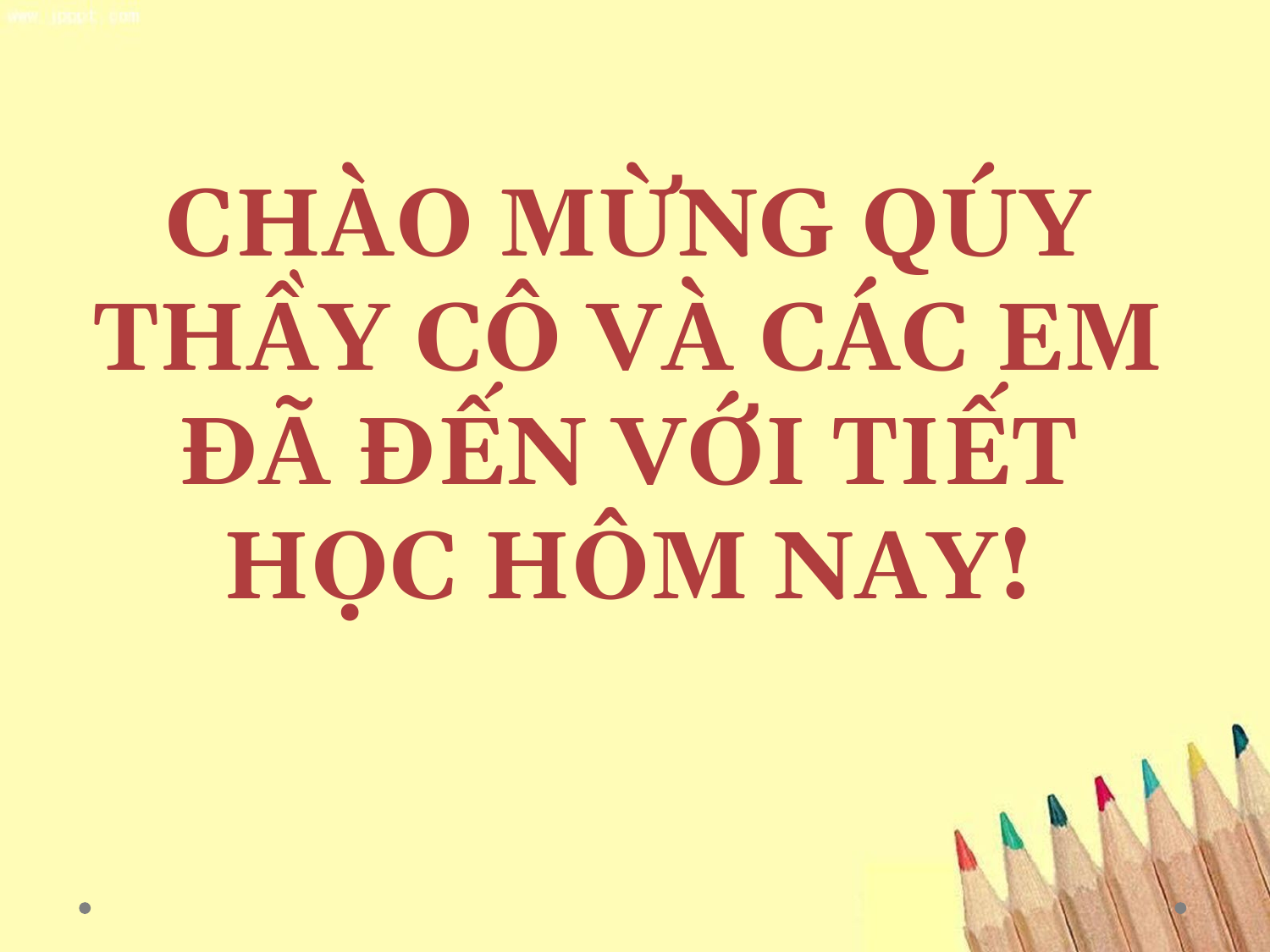

CHÀO MỪNG QÚY THẦY CÔ VÀ CÁC EM ĐÃ ĐẾN VỚI TIẾT HỌC HÔM NAY!